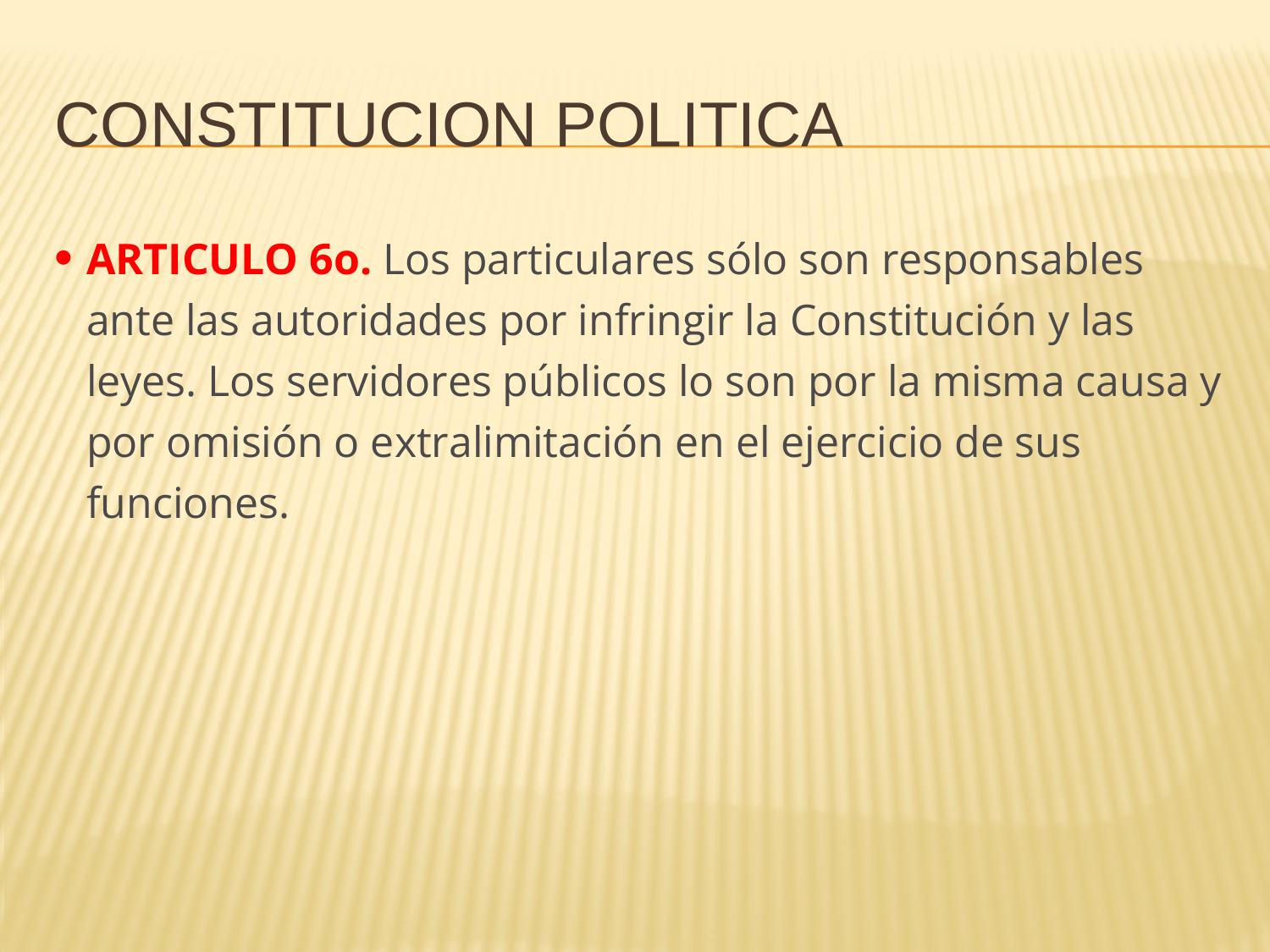

# CONSTITUCION POLITICA
ARTICULO 6o. Los particulares sólo son responsables ante las autoridades por infringir la Constitución y las leyes. Los servidores públicos lo son por la misma causa y por omisión o extralimitación en el ejercicio de sus funciones.